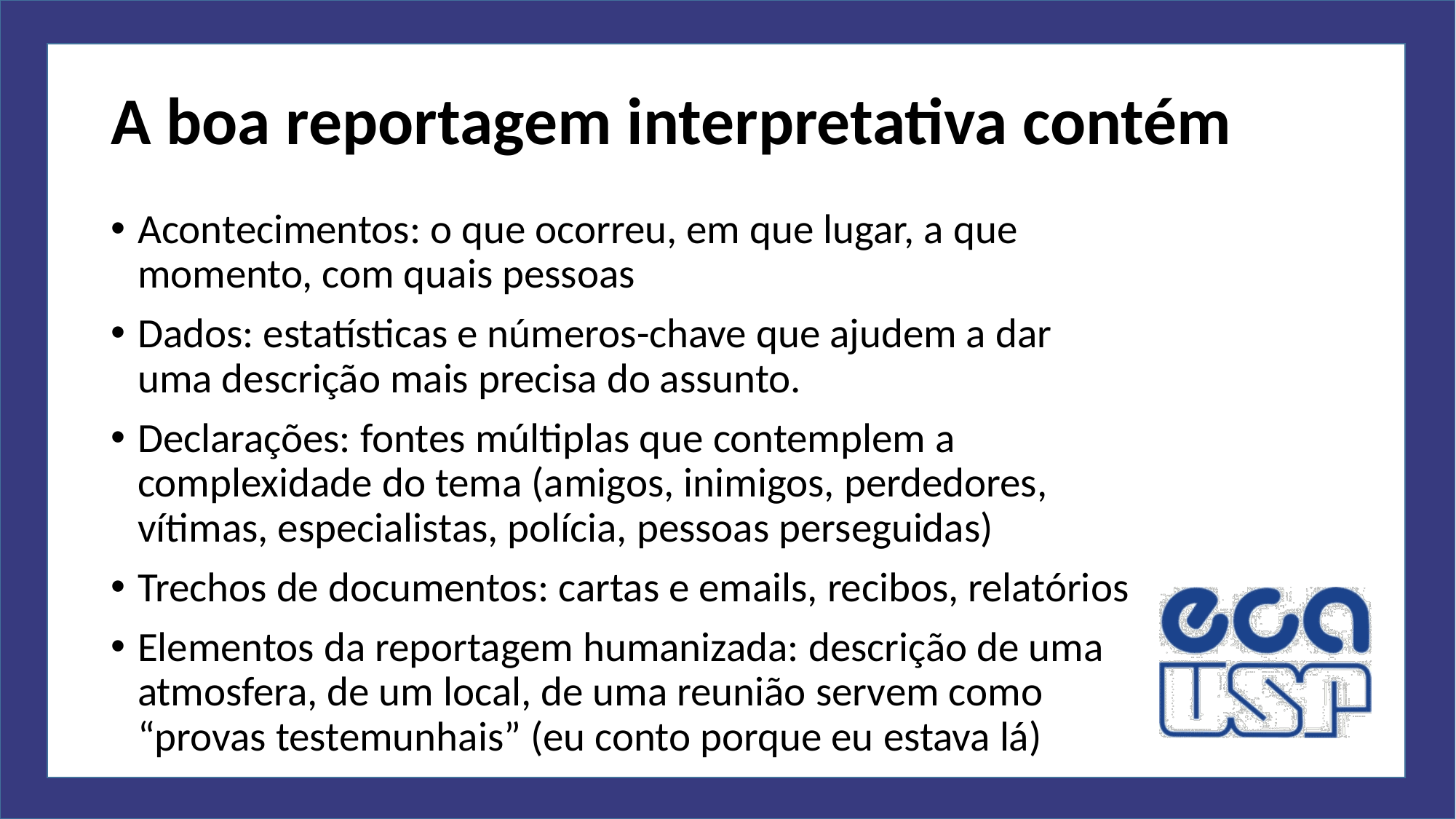

# A boa reportagem interpretativa contém
Acontecimentos: o que ocorreu, em que lugar, a que momento, com quais pessoas
Dados: estatísticas e números-chave que ajudem a dar uma descrição mais precisa do assunto.
Declarações: fontes múltiplas que contemplem a complexidade do tema (amigos, inimigos, perdedores, vítimas, especialistas, polícia, pessoas perseguidas)
Trechos de documentos: cartas e emails, recibos, relatórios
Elementos da reportagem humanizada: descrição de uma atmosfera, de um local, de uma reunião servem como “provas testemunhais” (eu conto porque eu estava lá)